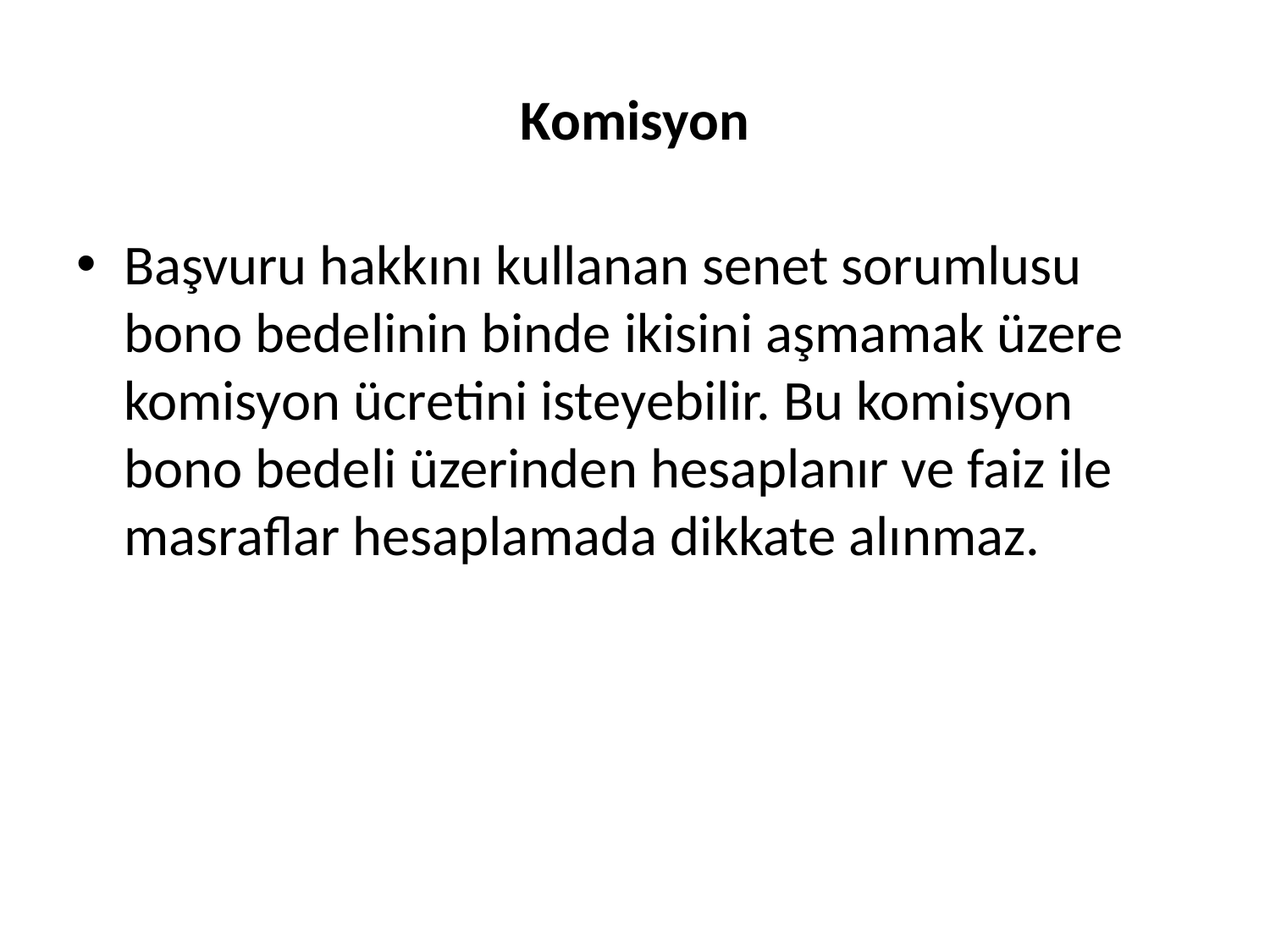

# Komisyon
Başvuru hakkını kullanan senet sorumlusu bono bedelinin binde ikisini aşmamak üzere komisyon ücretini isteyebilir. Bu komisyon bono bedeli üzerinden hesaplanır ve faiz ile masraflar hesaplamada dikkate alınmaz.